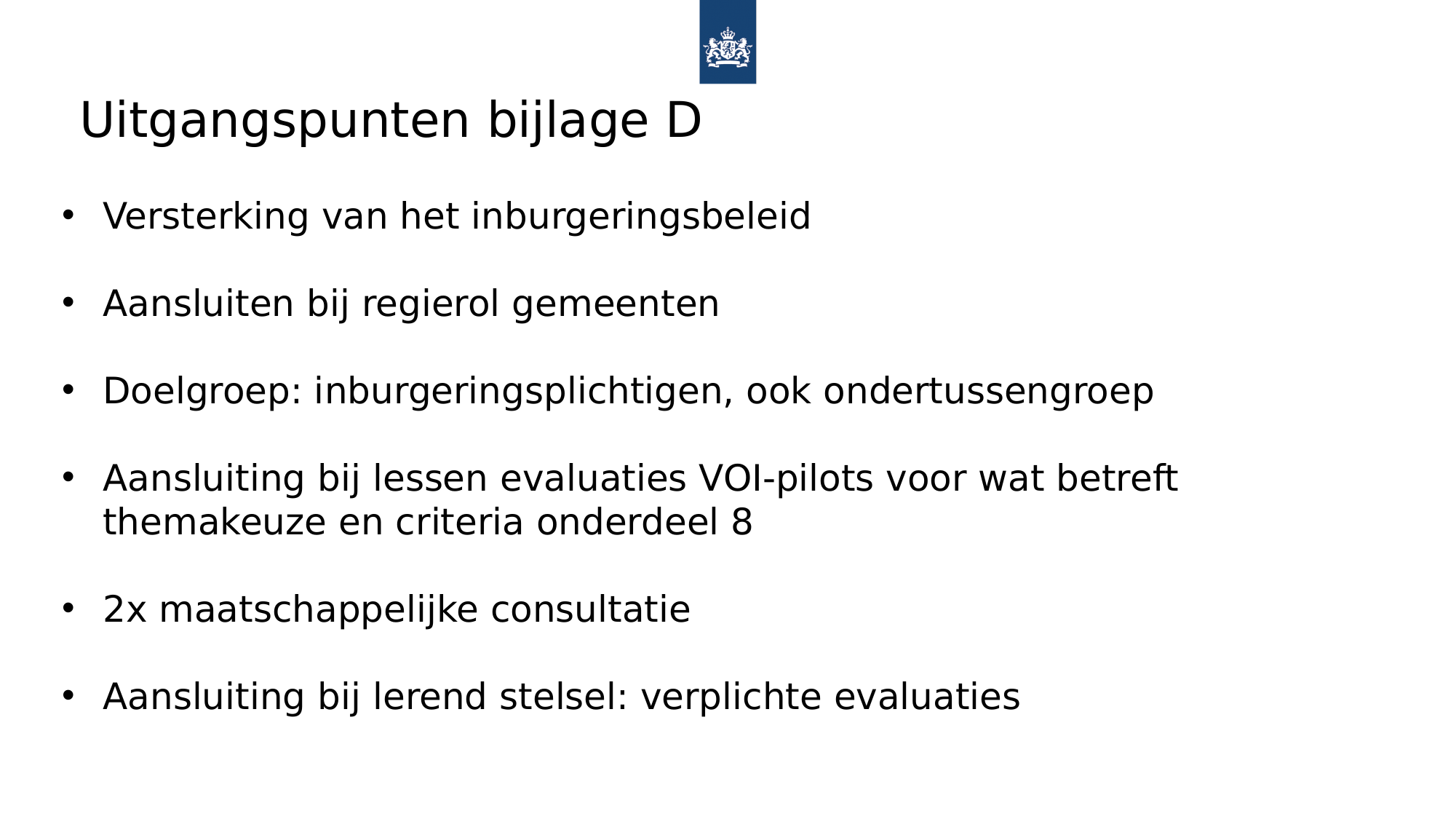

Uitgangspunten bijlage D
Versterking van het inburgeringsbeleid

Aansluiten bij regierol gemeenten

Doelgroep: inburgeringsplichtigen, ook ondertussengroep

Aansluiting bij lessen evaluaties VOI-pilots voor wat betreft themakeuze en criteria onderdeel 8

2x maatschappelijke consultatie

Aansluiting bij lerend stelsel: verplichte evaluaties